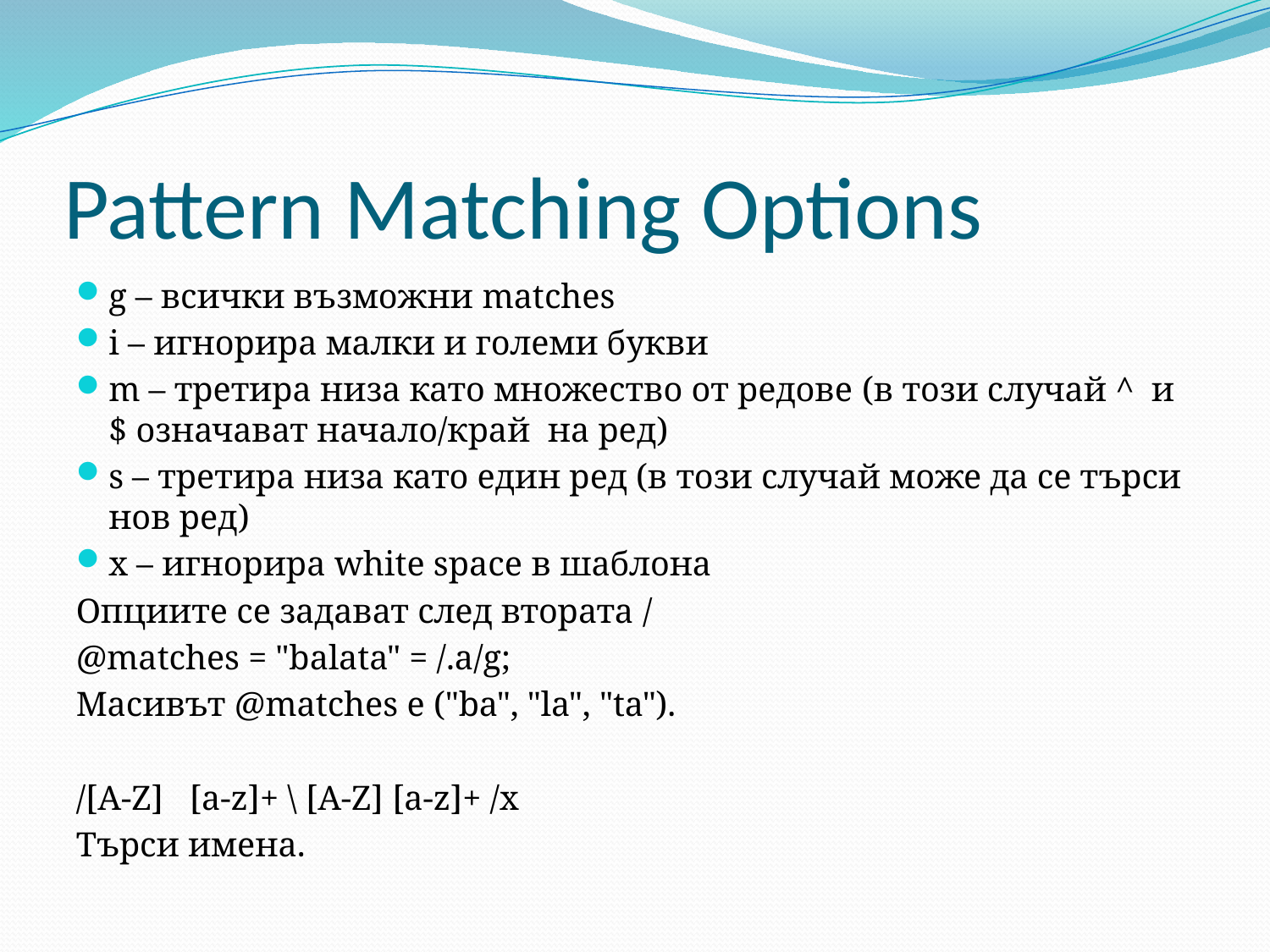

# Pattern Matching Options
g – всички възможни matches
i – игнорира малки и големи букви
m – третира низа като множество от редове (в този случай ^  и  $ означават начало/край  на ред)
s – третира низа като един ред (в този случай може да се търси нов ред)
x – игнорира white space в шаблона
Опциите се задават след втората /
@matches = "balata" = /.a/g;
Масивът @matches е ("ba", "la", "ta").

/[A-Z]   [a-z]+ \ [A-Z] [a-z]+ /x
Търси имена.